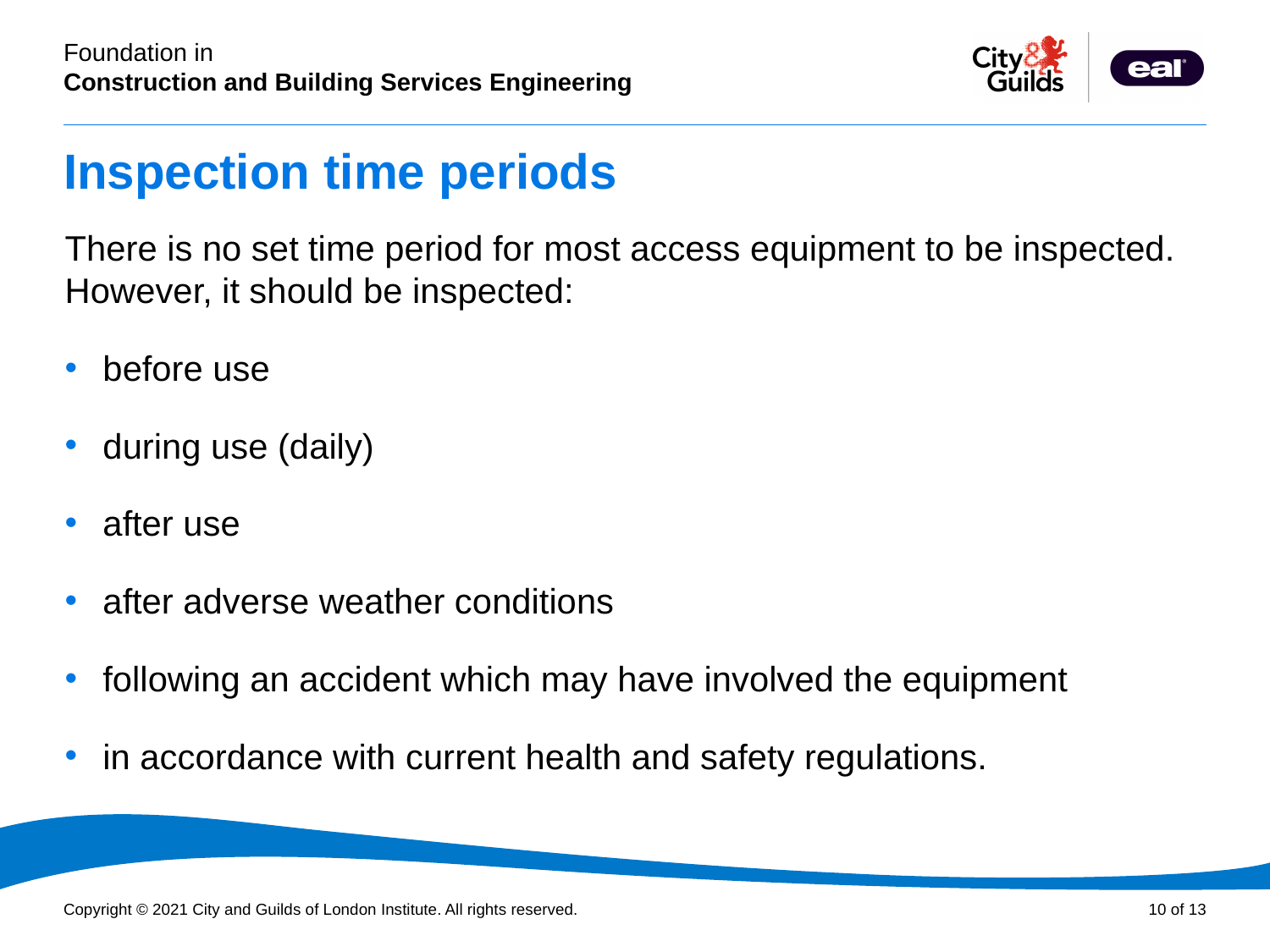

# Inspection time periods
There is no set time period for most access equipment to be inspected. However, it should be inspected:
before use
during use (daily)
after use
after adverse weather conditions
following an accident which may have involved the equipment
in accordance with current health and safety regulations.